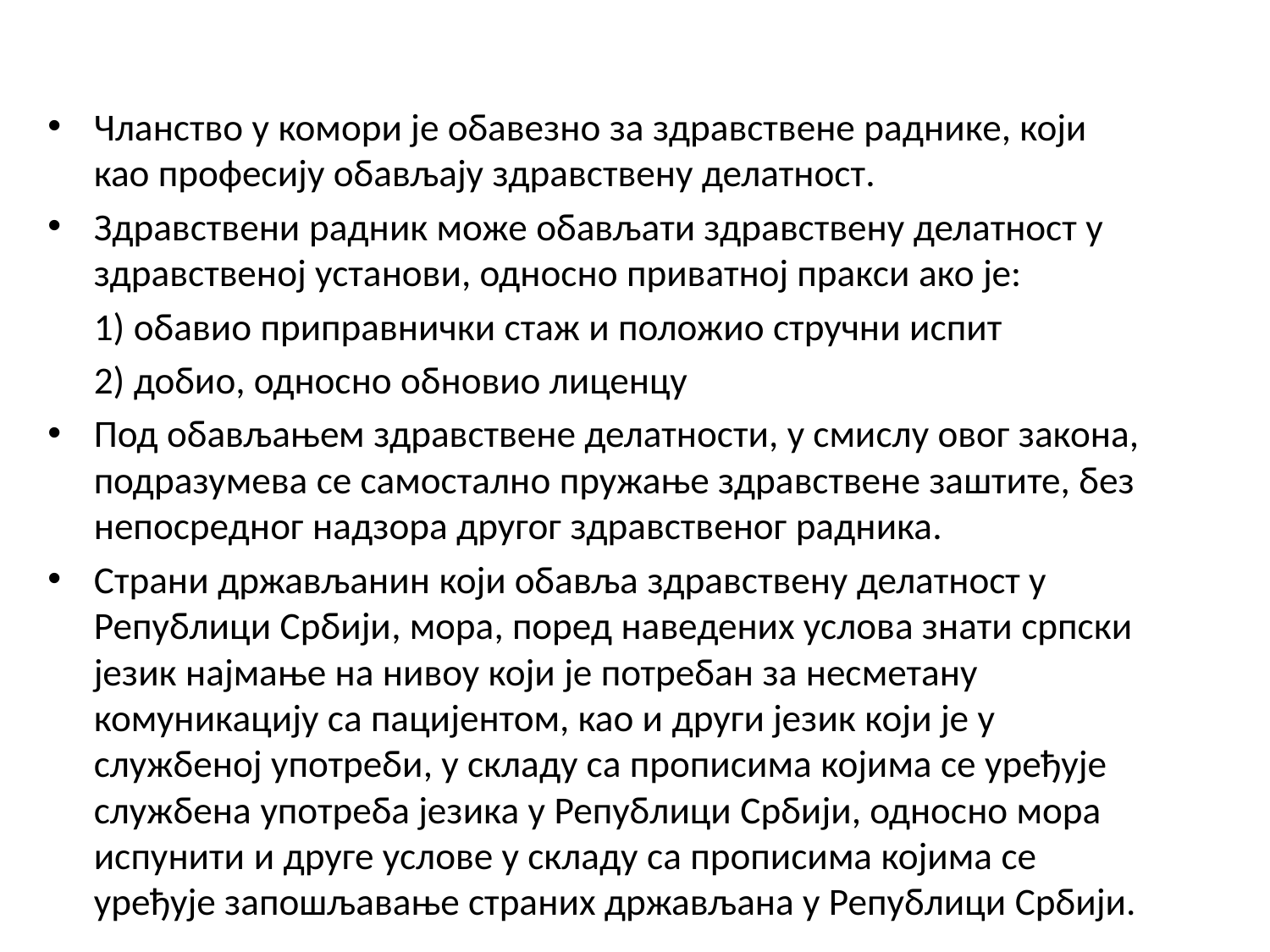

Чланство у комори је обавезно за здравствене раднике, који као професију обављају здравствену делатност.
Здравствени радник може обављати здравствену делатност у здравственој установи, односно приватној пракси ако је:
	1) обавио приправнички стаж и положио стручни испит
	2) добио, односно обновио лиценцу
Под обављањем здравствене делатности, у смислу овог закона, подразумева се самостално пружање здравствене заштите, без непосредног надзора другог здравственог радника.
Страни држављанин који обавља здравствену делатност у Републици Србији, мора, поред наведених услова знати српски језик најмање на нивоу који је потребан за несметану комуникацију са пацијентом, као и други језик који је у службеној употреби, у складу са прописима којима се уређује службена употреба језика у Републици Србији, односно мора испунити и друге услове у складу са прописима којима се уређује запошљавање страних држављана у Републици Србији.